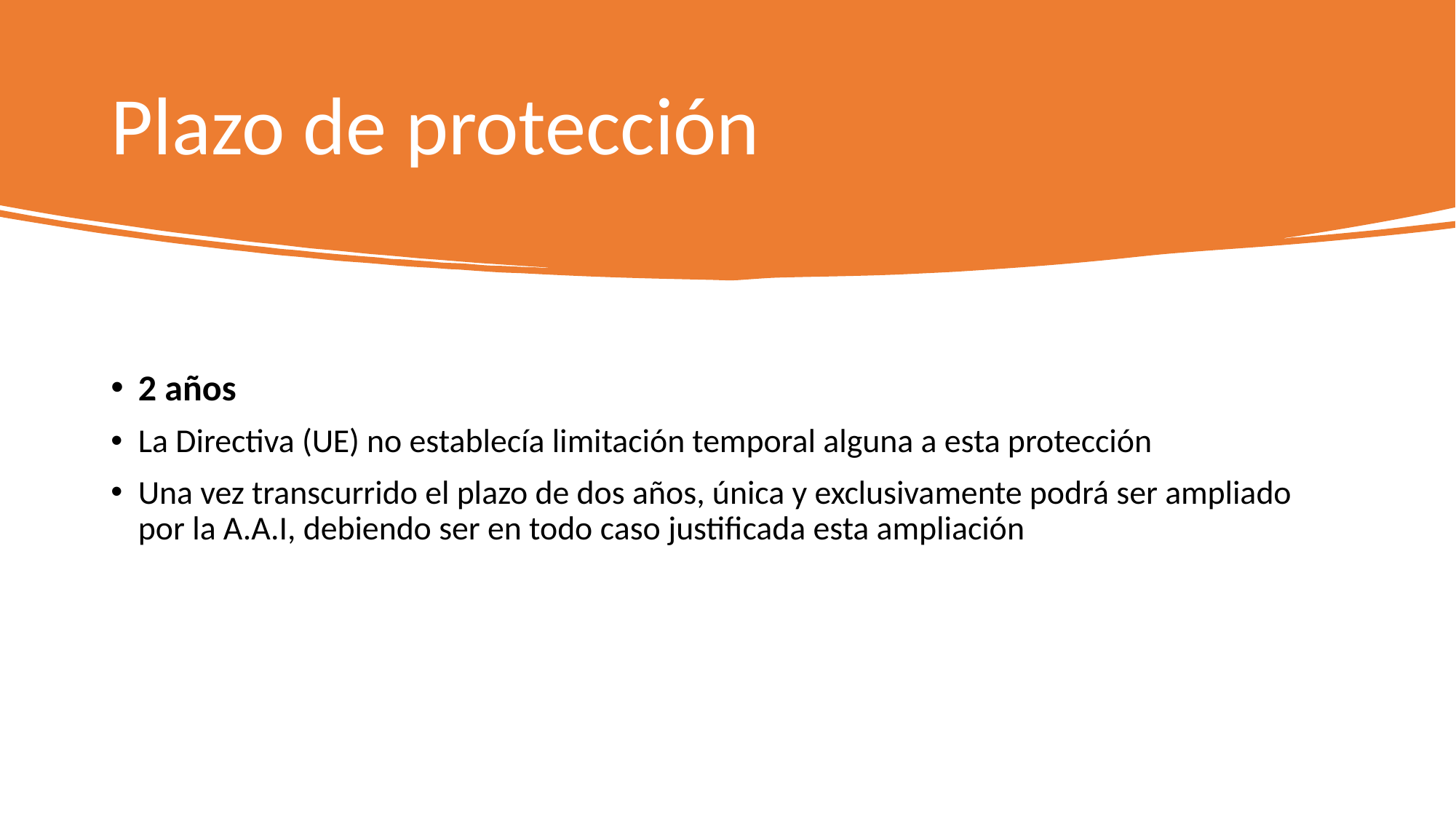

# Plazo de protección

2 años
La Directiva (UE) no establecía limitación temporal alguna a esta protección
Una vez transcurrido el plazo de dos años, única y exclusivamente podrá ser ampliado por la A.A.I, debiendo ser en todo caso justificada esta ampliación